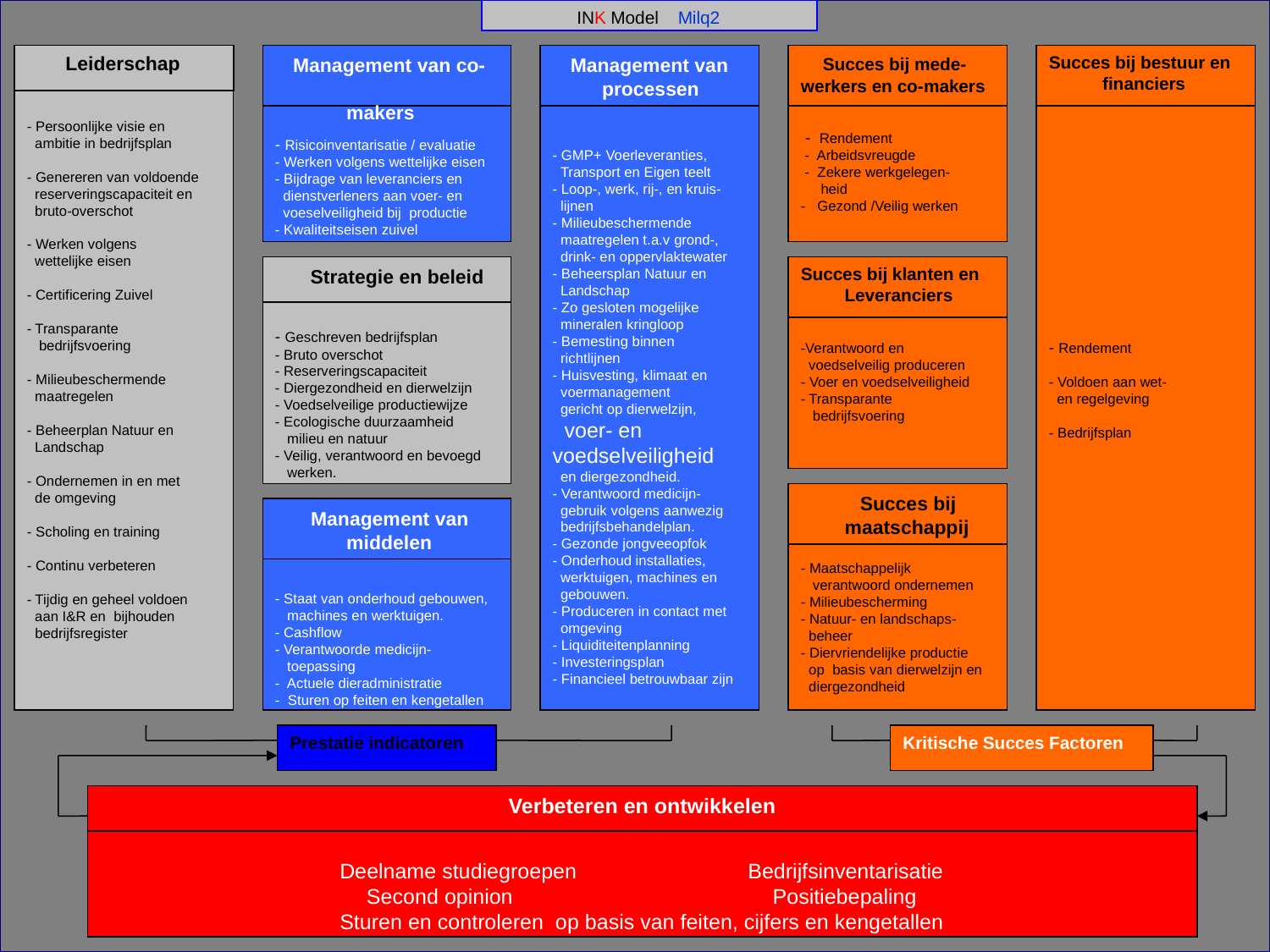

INK Model    Milq2
       Leiderschap

- Risicoinventarisatie / evaluatie
- Werken volgens wettelijke eisen
- Bijdrage van leveranciers en
  dienstverleners aan voer- en
  voeselveiligheid bij  productie
- Kwaliteitseisen zuivel
   Management van co-
             makers

- GMP+ Voerleveranties,
  Transport en Eigen teelt
- Loop-, werk, rij-, en kruis-
  lijnen
- Milieubeschermende
  maatregelen t.a.v grond-,
  drink- en oppervlaktewater
- Beheersplan Natuur en
  Landschap
- Zo gesloten mogelijke
  mineralen kringloop
- Bemesting binnen
  richtlijnen
- Huisvesting, klimaat en
  voermanagement
  gericht op dierwelzijn,
  voer- en voedselveiligheid
  en diergezondheid.
- Verantwoord medicijn-
  gebruik volgens aanwezig
  bedrijfsbehandelplan.
- Gezonde jongveeopfok
- Onderhoud installaties,
  werktuigen, machines en
  gebouwen.
- Produceren in contact met
  omgeving
- Liquiditeitenplanning
- Investeringsplan
- Financieel betrouwbaar zijn
   Management van
         processen

 -  Rendement
 -  Arbeidsvreugde
 -  Zekere werkgelegen-
     heid
-   Gezond /Veilig werken
    Succes bij mede-werkers en co-makers

- Rendement
- Voldoen aan wet-
  en regelgeving

- Bedrijfsplan

Succes bij bestuur en
           financiers

- Persoonlijke visie en
  ambitie in bedrijfsplan
- Genereren van voldoende
  reserveringscapaciteit en
  bruto-overschot
- Werken volgens
  wettelijke eisen

- Certificering Zuivel

- Transparante
   bedrijfsvoering
- Milieubeschermende
  maatregelen
- Beheerplan Natuur en
  Landschap
- Ondernemen in en met
  de omgeving
- Scholing en training

- Continu verbeteren
- Tijdig en geheel voldoen
  aan I&R en  bijhouden
  bedrijfsregister

- Geschreven bedrijfsplan
- Bruto overschot
- Reserveringscapaciteit
- Diergezondheid en dierwelzijn
- Voedselveilige productiewijze
- Ecologische duurzaamheid
   milieu en natuur
- Veilig, verantwoord en bevoegd
   werken.

       Strategie en beleid

-Verantwoord en
  voedselveilig produceren
- Voer en voedselveiligheid
- Transparante
   bedrijfsvoering
Succes bij klanten en
         Leveranciers

- Maatschappelijk
   verantwoord ondernemen
- Milieubescherming
- Natuur- en landschaps-
  beheer
- Diervriendelijke productie
  op  basis van dierwelzijn en
  diergezondheid
          Succes bij
        maatschappij

- Staat van onderhoud gebouwen,
   machines en werktuigen.
- Cashflow
- Verantwoorde medicijn-
   toepassing
-  Actuele dieradministratie
-  Sturen op feiten en kengetallen
      Management van
             middelen

Prestatie indicatoren

Kritische Succes Factoren

Verbeteren en ontwikkelen

Deelname studiegroepen                             Bedrijfsinventarisatie
Second opinion                                            Positiebepaling
Sturen en controleren  op basis van feiten, cijfers en kengetallen

#